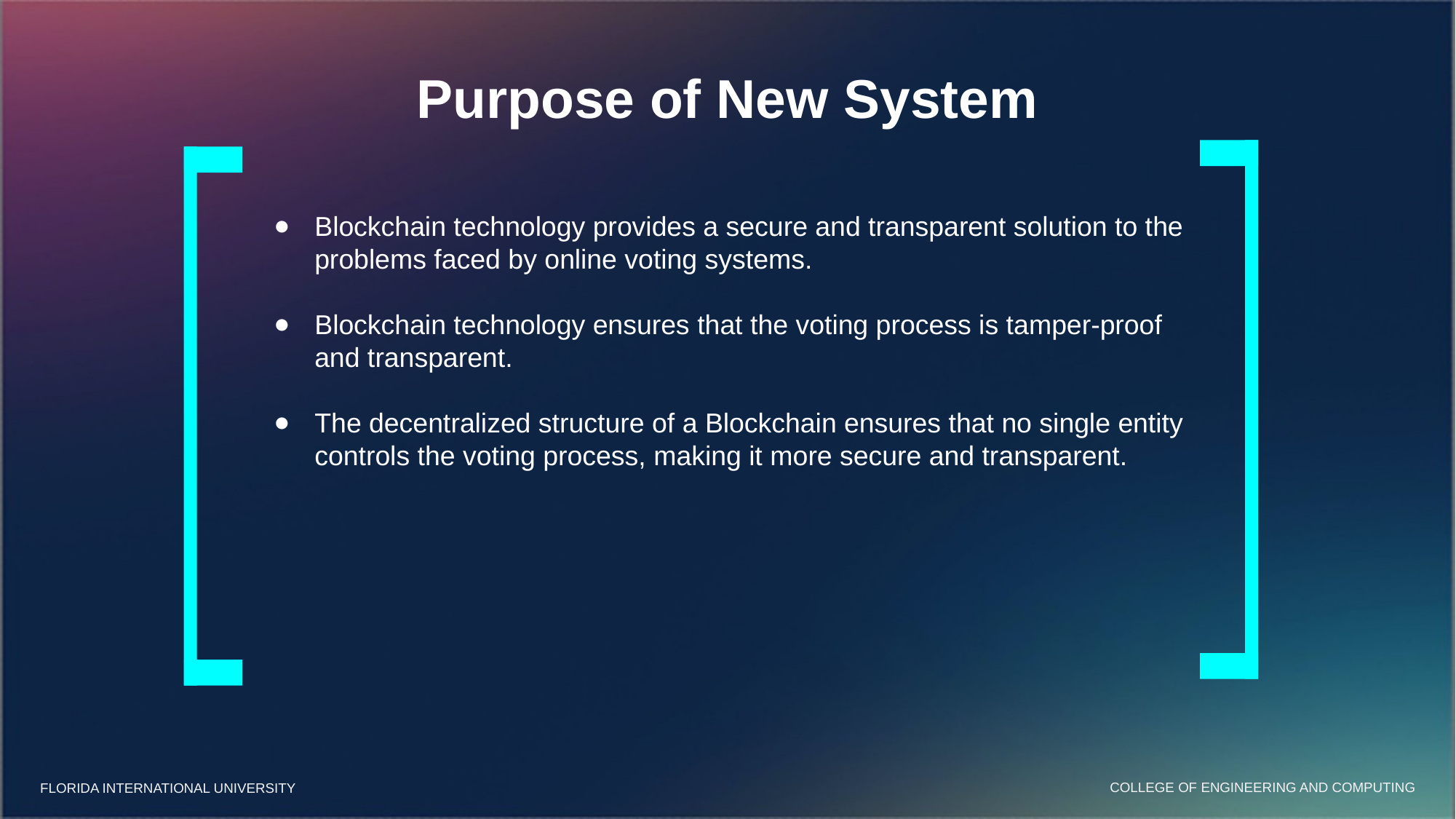

Purpose of New System

Blockchain technology provides a secure and transparent solution to the problems faced by online voting systems.

Blockchain technology ensures that the voting process is tamper-proof and transparent.

The decentralized structure of a Blockchain ensures that no single entity controls the voting process, making it more secure and transparent.